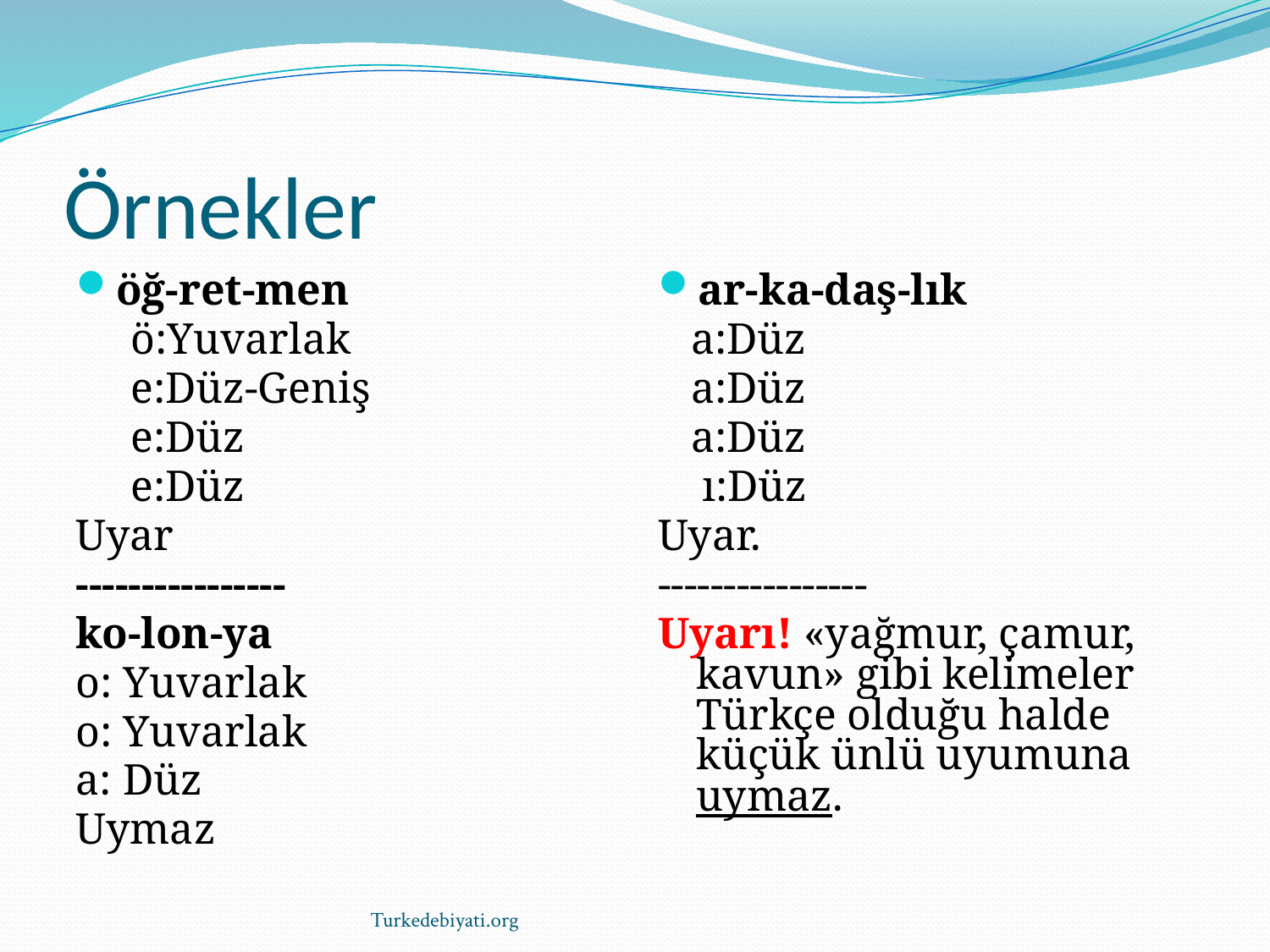

# Örnekler
öğ-ret-men
     ö:Yuvarlak
     e:Düz-Geniş
     e:Düz
     e:Düz
Uyar
----------------
ko-lon-ya
o: Yuvarlak
o: Yuvarlak
a: Düz
Uymaz
ar-ka-daş-lık
   a:Düz
   a:Düz
   a:Düz
    ı:Düz
Uyar.
----------------
Uyarı! «yağmur, çamur, kavun» gibi kelimeler Türkçe olduğu halde küçük ünlü uyumuna uymaz.
Turkedebiyati.org